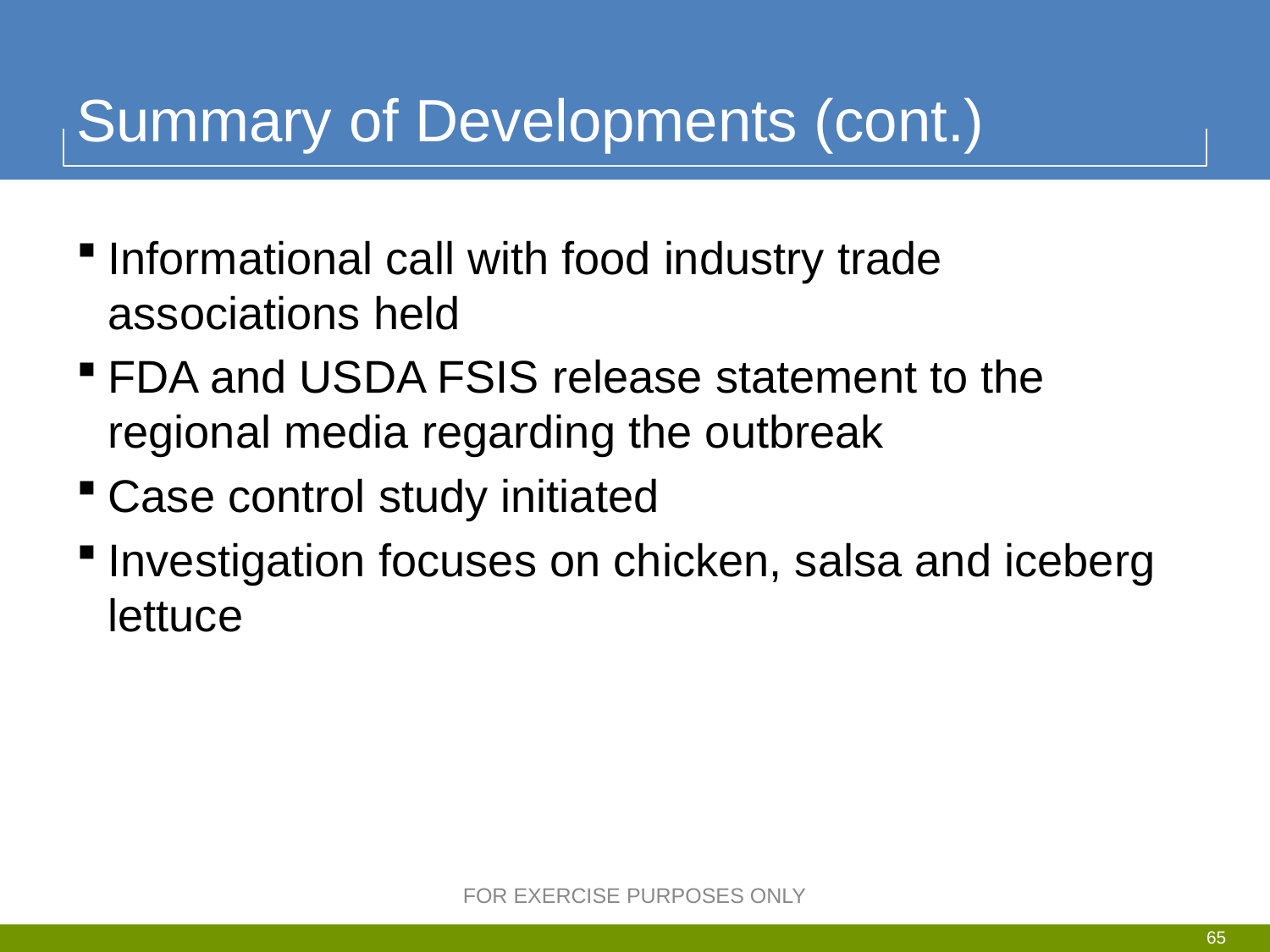

# Summary of Developments (cont.)
Informational call with food industry trade associations held
FDA and USDA FSIS release statement to the regional media regarding the outbreak
Case control study initiated
Investigation focuses on chicken, salsa and iceberg lettuce
FOR EXERCISE PURPOSES ONLY